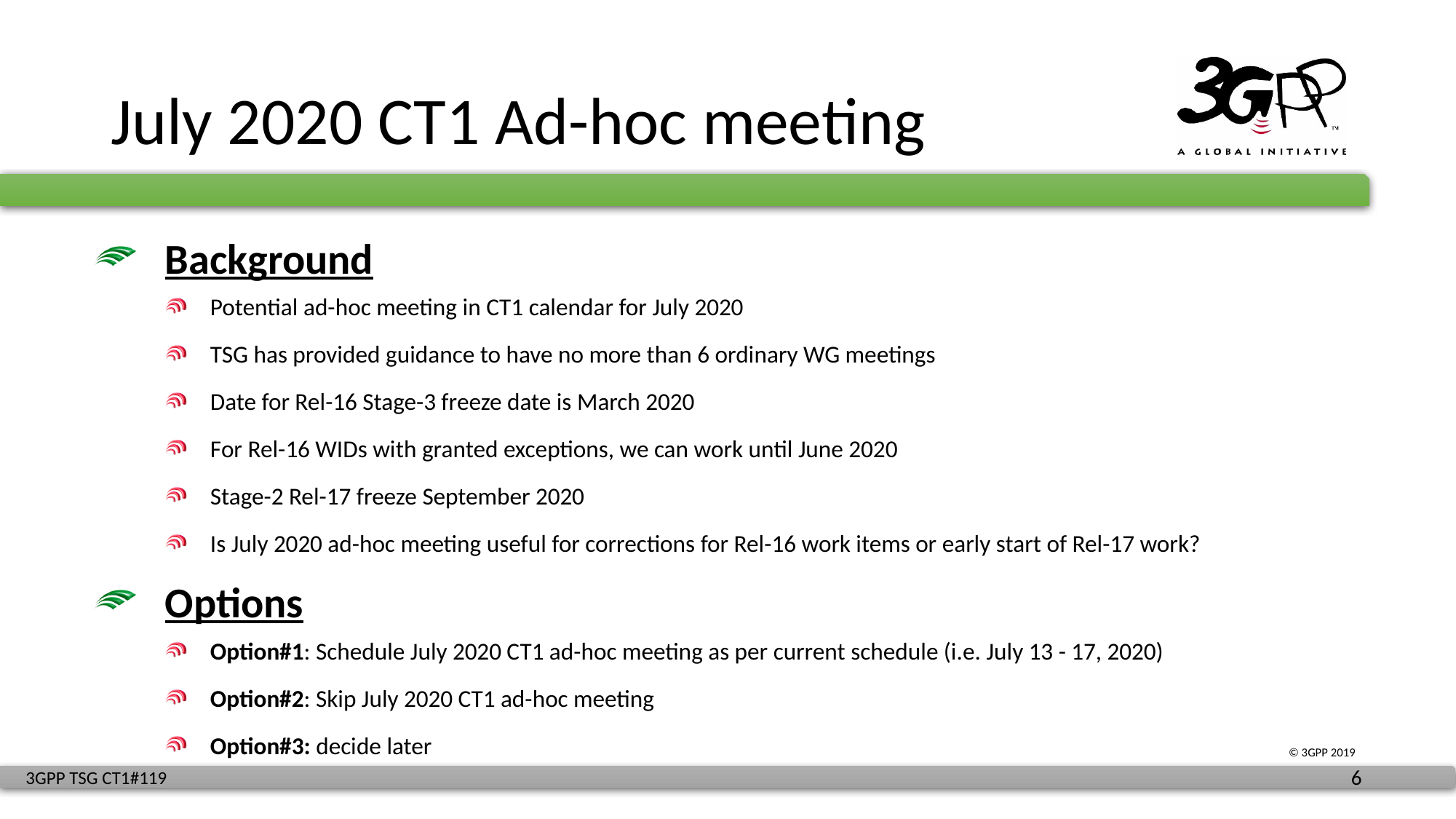

# July 2020 CT1 Ad-hoc meeting
Background
Potential ad-hoc meeting in CT1 calendar for July 2020
TSG has provided guidance to have no more than 6 ordinary WG meetings
Date for Rel-16 Stage-3 freeze date is March 2020
For Rel-16 WIDs with granted exceptions, we can work until June 2020
Stage-2 Rel-17 freeze September 2020
Is July 2020 ad-hoc meeting useful for corrections for Rel-16 work items or early start of Rel-17 work?
Options
Option#1: Schedule July 2020 CT1 ad-hoc meeting as per current schedule (i.e. July 13 - 17, 2020)
Option#2: Skip July 2020 CT1 ad-hoc meeting
Option#3: decide later